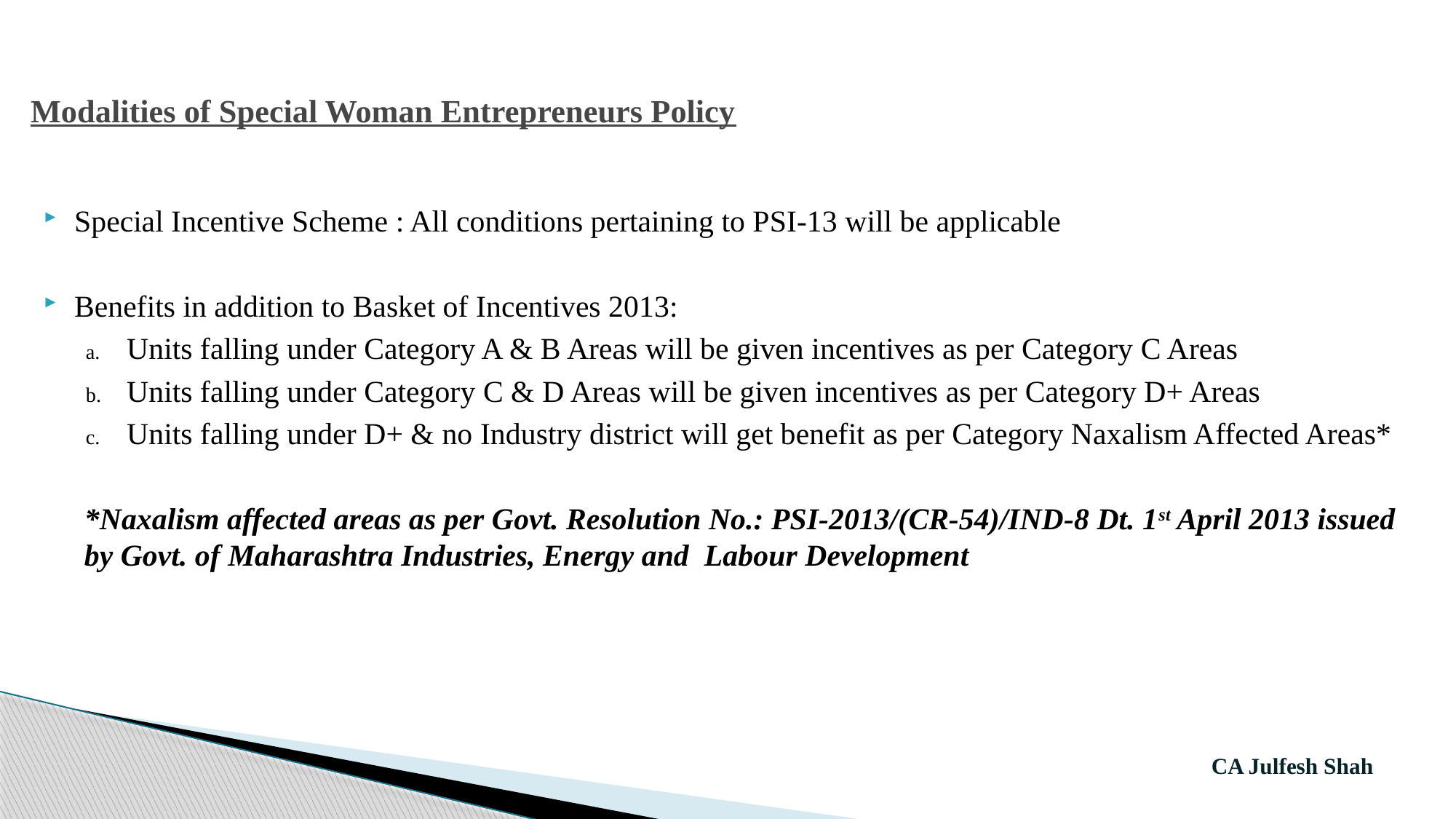

# Modalities of Special Woman Entrepreneurs Policy
Special Incentive Scheme : All conditions pertaining to PSI-13 will be applicable

Benefits in addition to Basket of Incentives 2013:
Units falling under Category A & B Areas will be given incentives as per Category C Areas
Units falling under Category C & D Areas will be given incentives as per Category D+ Areas
Units falling under D+ & no Industry district will get benefit as per Category Naxalism Affected Areas*

*Naxalism affected areas as per Govt. Resolution No.: PSI-2013/(CR-54)/IND-8 Dt. 1st April 2013 issued by Govt. of Maharashtra Industries, Energy and  Labour Development

CA Julfesh Shah